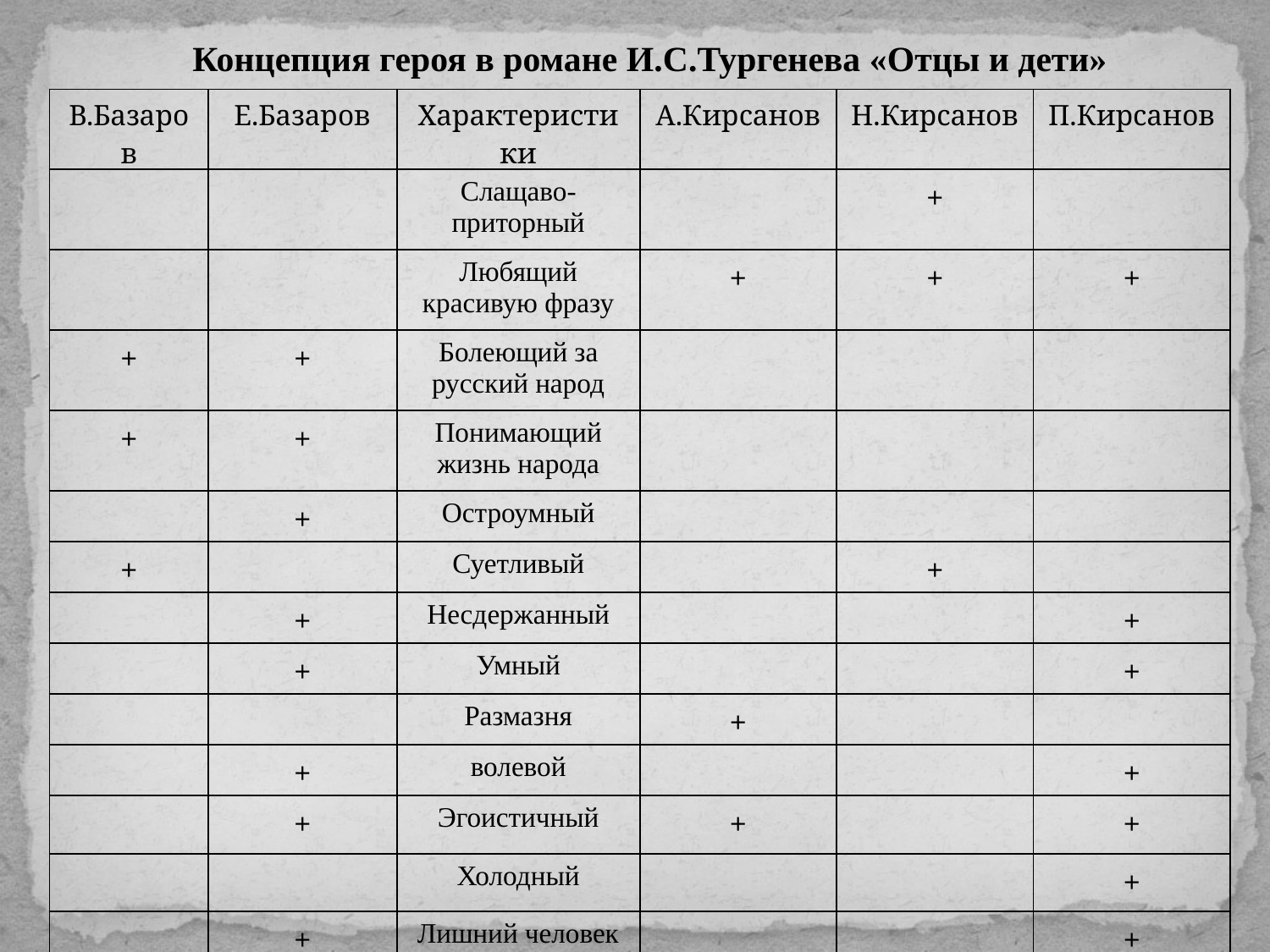

Концепция героя в романе И.С.Тургенева «Отцы и дети»
| В.Базаров | Е.Базаров | Характеристики | А.Кирсанов | Н.Кирсанов | П.Кирсанов |
| --- | --- | --- | --- | --- | --- |
|  |  | Слащаво-приторный |  | + |  |
|  |  | Любящий красивую фразу | + | + | + |
| + | + | Болеющий за русский народ |  |  |  |
| + | + | Понимающий жизнь народа |  |  |  |
|  | + | Остроумный |  |  |  |
| + |  | Суетливый |  | + |  |
|  | + | Несдержанный |  |  | + |
|  | + | Умный |  |  | + |
|  |  | Размазня | + |  |  |
|  | + | волевой |  |  | + |
|  | + | Эгоистичный | + |  | + |
|  |  | Холодный |  |  | + |
|  | + | Лишний человек |  |  | + |